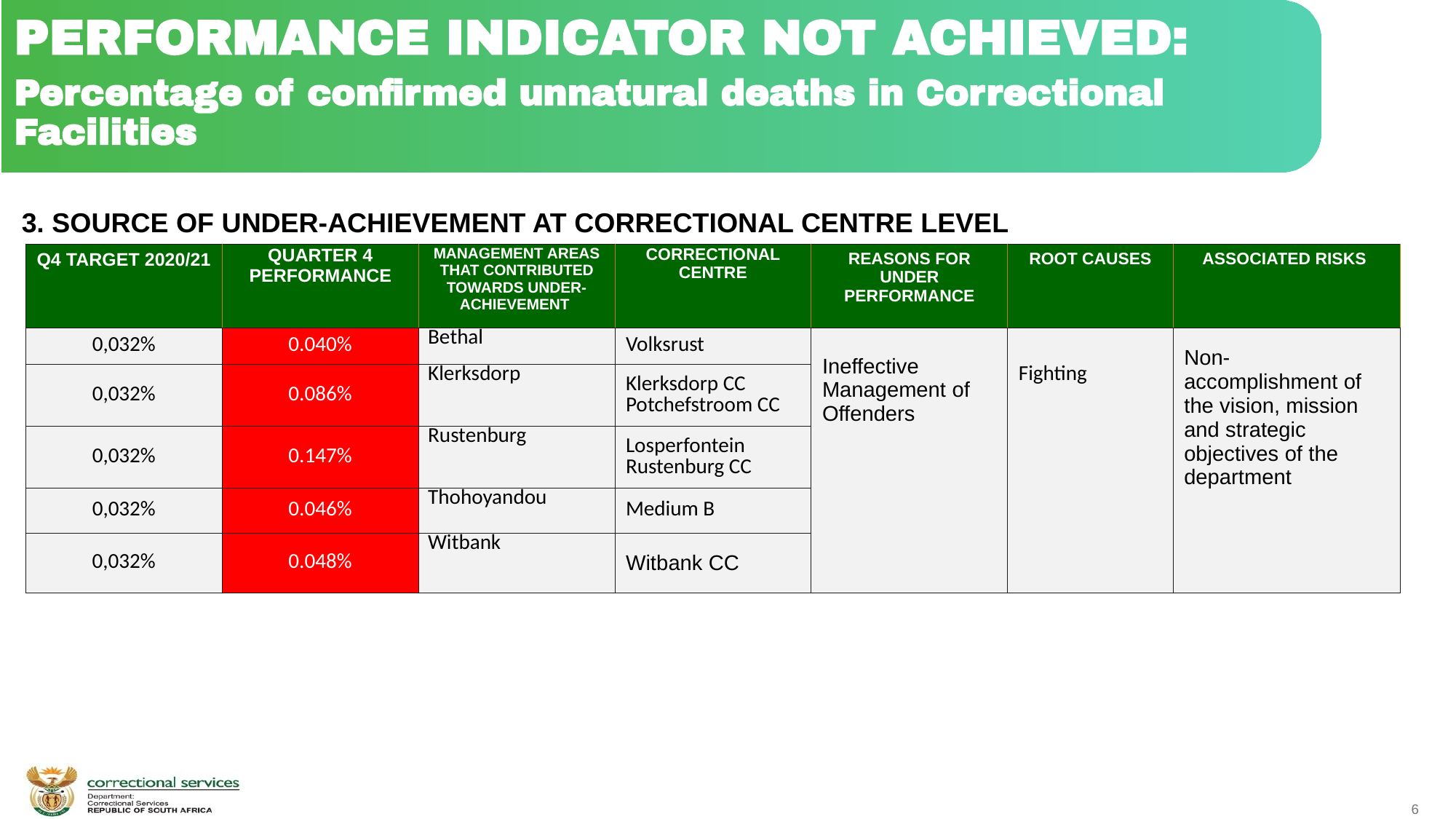

PERFORMANCE INDICATOR NOT ACHIEVED:
Percentage of confirmed unnatural deaths in Correctional Facilities
     3. SOURCE OF UNDER-ACHIEVEMENT AT CORRECTIONAL CENTRE LEVEL
| Q4 TARGET 2020/21 | QUARTER 4 PERFORMANCE | MANAGEMENT AREAS THAT CONTRIBUTED TOWARDS UNDER-ACHIEVEMENT | CORRECTIONAL CENTRE | REASONS FOR UNDER PERFORMANCE | ROOT CAUSES | ASSOCIATED RISKS |
| --- | --- | --- | --- | --- | --- | --- |
| 0,032% | 0.040% | Bethal | Volksrust | Ineffective Management of Offenders | Fighting | Non- accomplishment of the vision, mission and strategic objectives of the department |
| 0,032% | 0.086% | Klerksdorp | Klerksdorp CC Potchefstroom CC |  |  |  |
| 0,032% | 0.147% | Rustenburg | Losperfontein Rustenburg CC |  |  |  |
| 0,032% | 0.046% | Thohoyandou | Medium B |  |  |  |
| 0,032% | 0.048% | Witbank | Witbank CC |  |  |  |